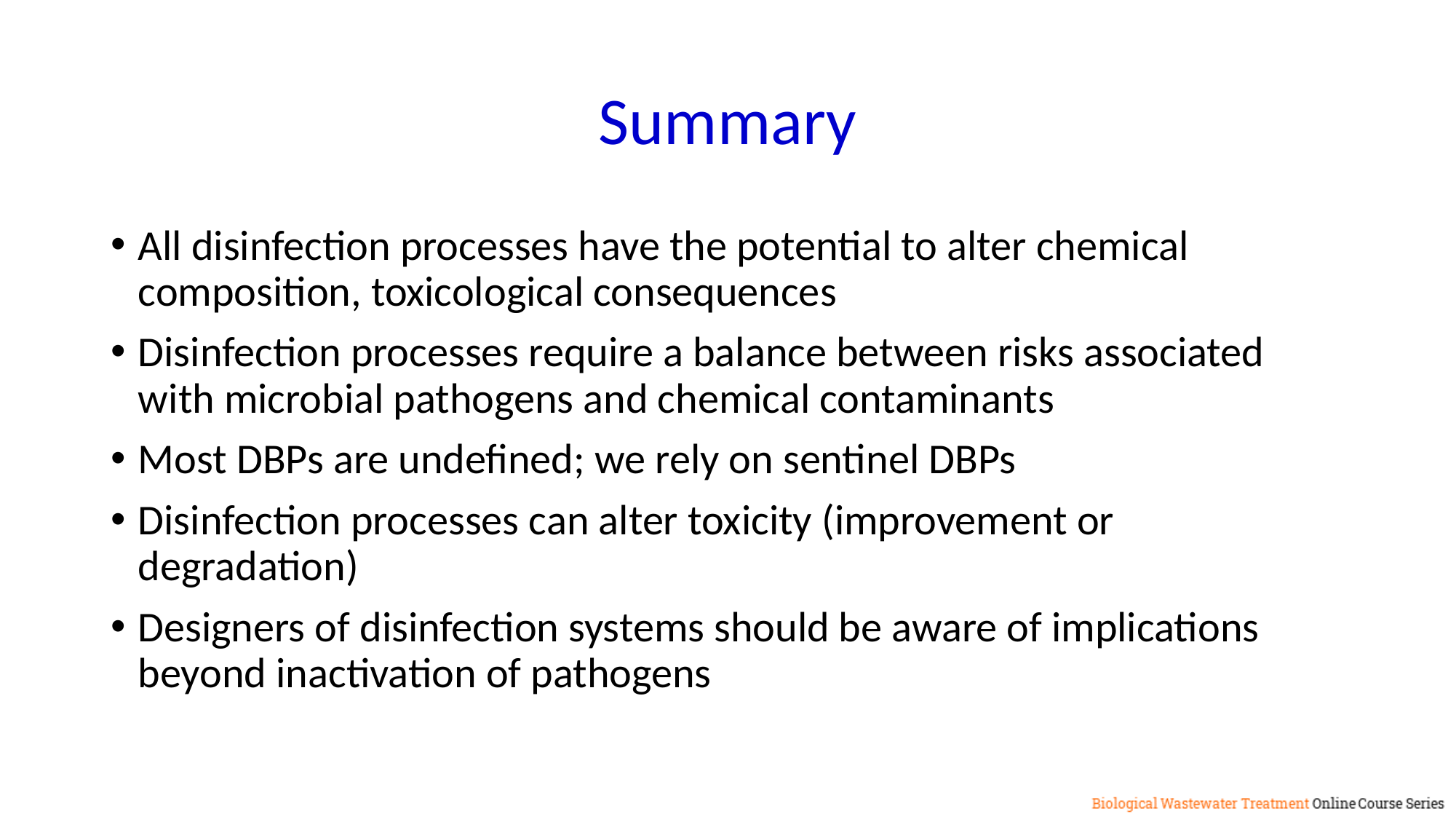

# Summary
All disinfection processes have the potential to alter chemical composition, toxicological consequences
Disinfection processes require a balance between risks associated with microbial pathogens and chemical contaminants
Most DBPs are undefined; we rely on sentinel DBPs
Disinfection processes can alter toxicity (improvement or degradation)
Designers of disinfection systems should be aware of implications beyond inactivation of pathogens